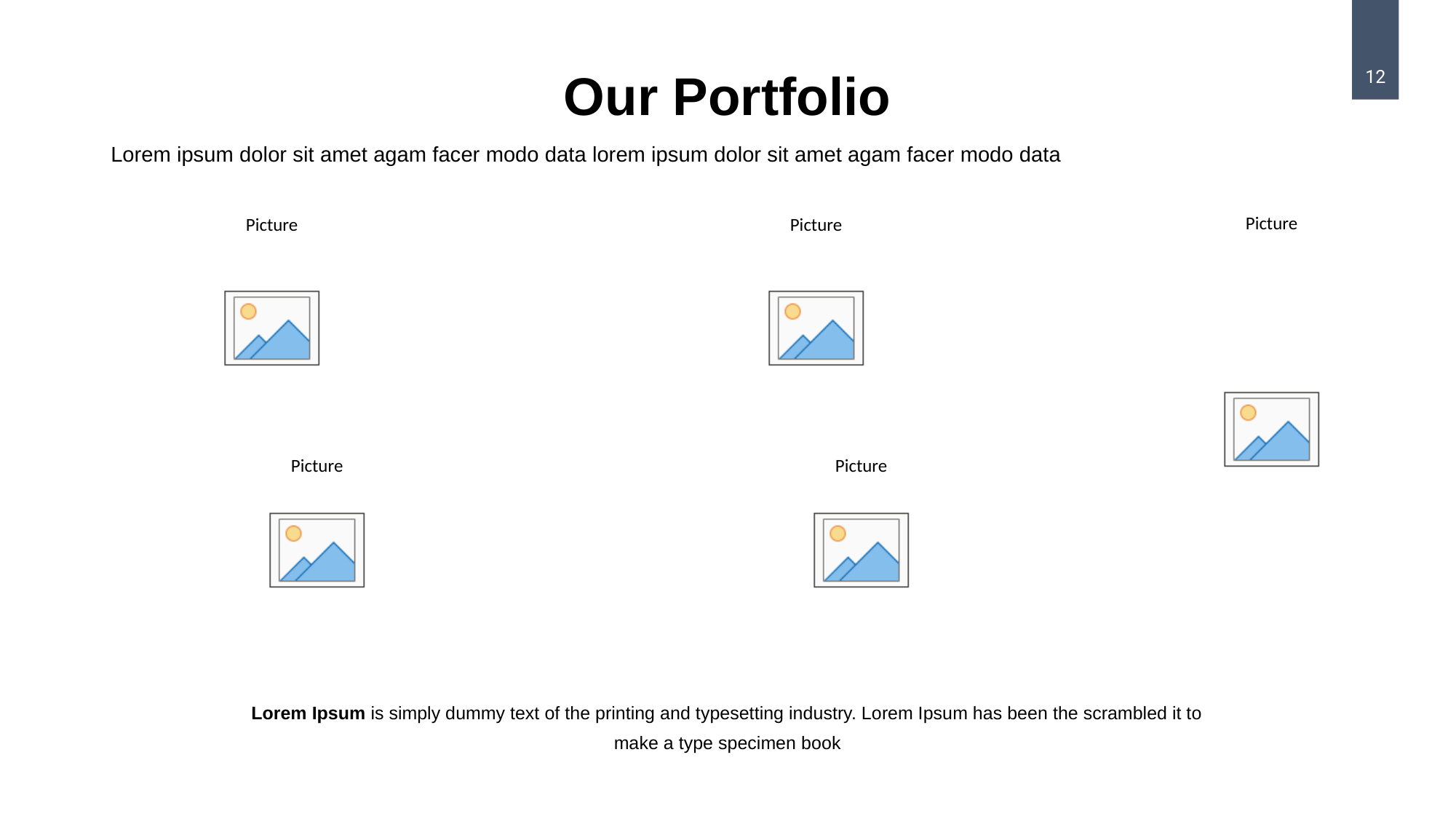

Our Portfolio
12
Lorem ipsum dolor sit amet agam facer modo data lorem ipsum dolor sit amet agam facer modo data

Lorem Ipsum is simply dummy text of the printing and typesetting industry. Lorem Ipsum has been the scrambled it to make a type specimen book